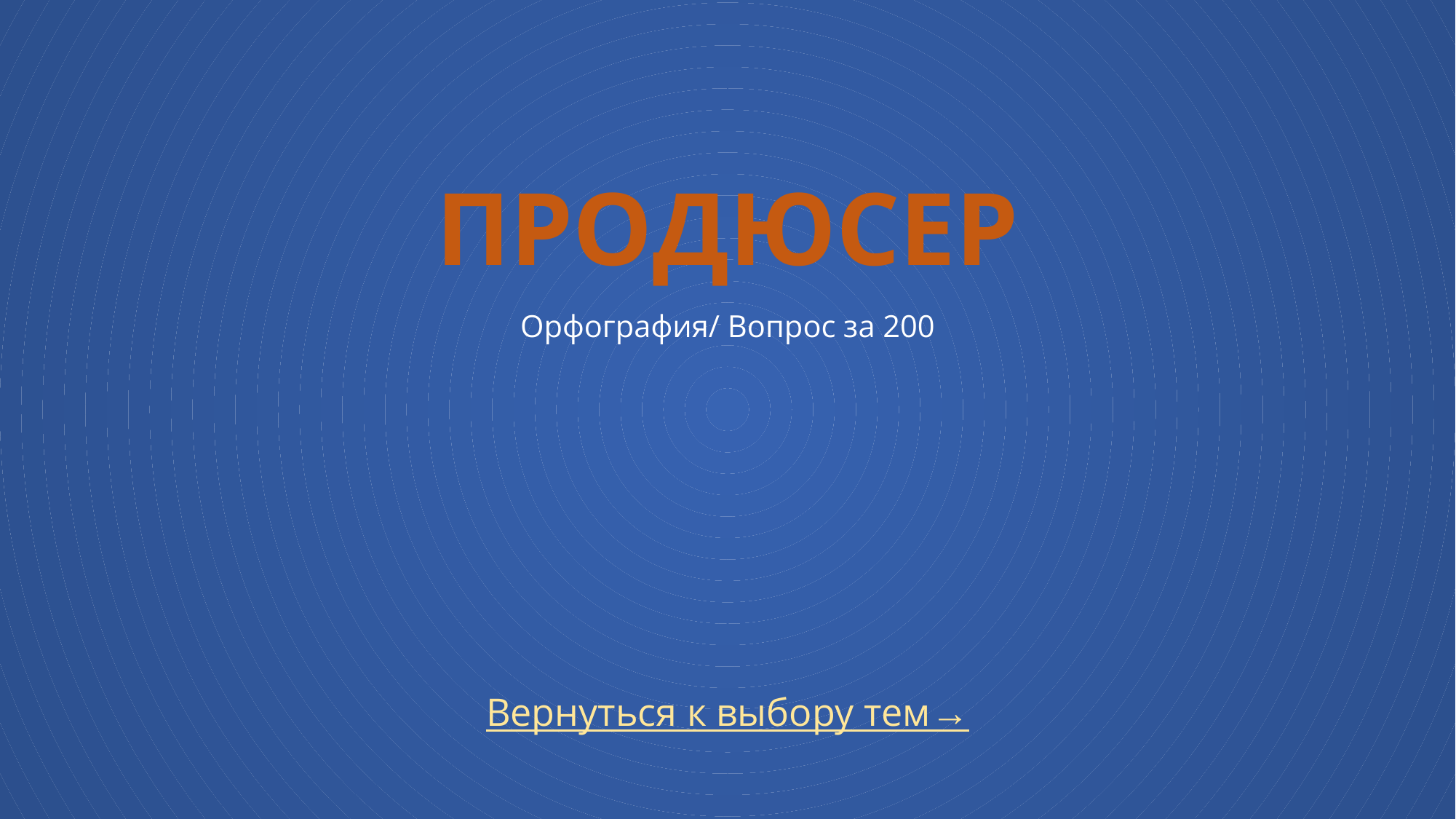

# ПРОДЮСЕР Орфография/ Вопрос за 200
Вернуться к выбору тем→